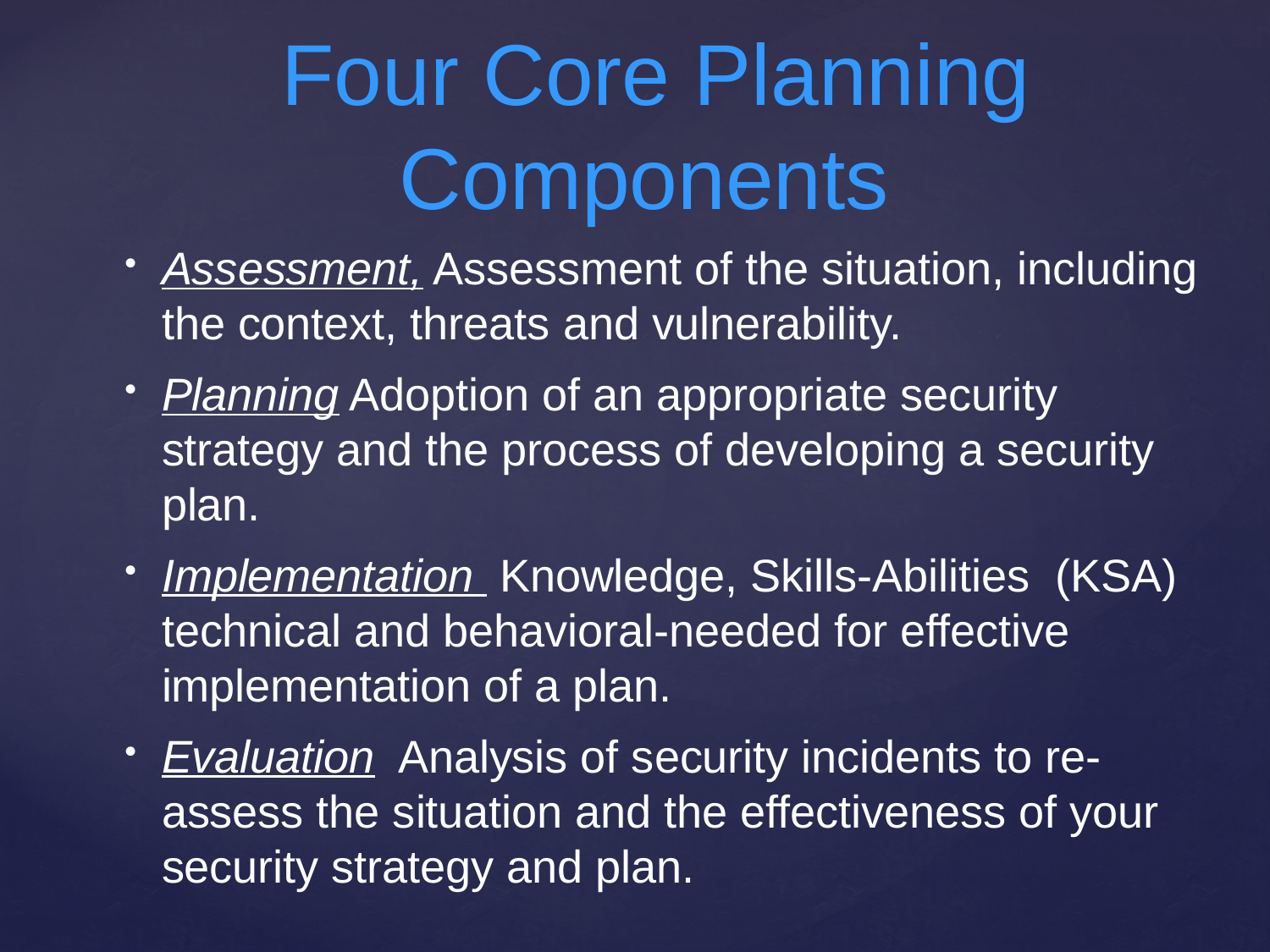

# Four Core Planning Components
Assessment, Assessment of the situation, including the context, threats and vulnerability.
Planning Adoption of an appropriate security strategy and the process of developing a security plan.
Implementation  Knowledge, Skills-Abilities  (KSA) technical and behavioral-needed for effective implementation of a plan.
Evaluation  Analysis of security incidents to re-assess the situation and the effectiveness of your security strategy and plan.